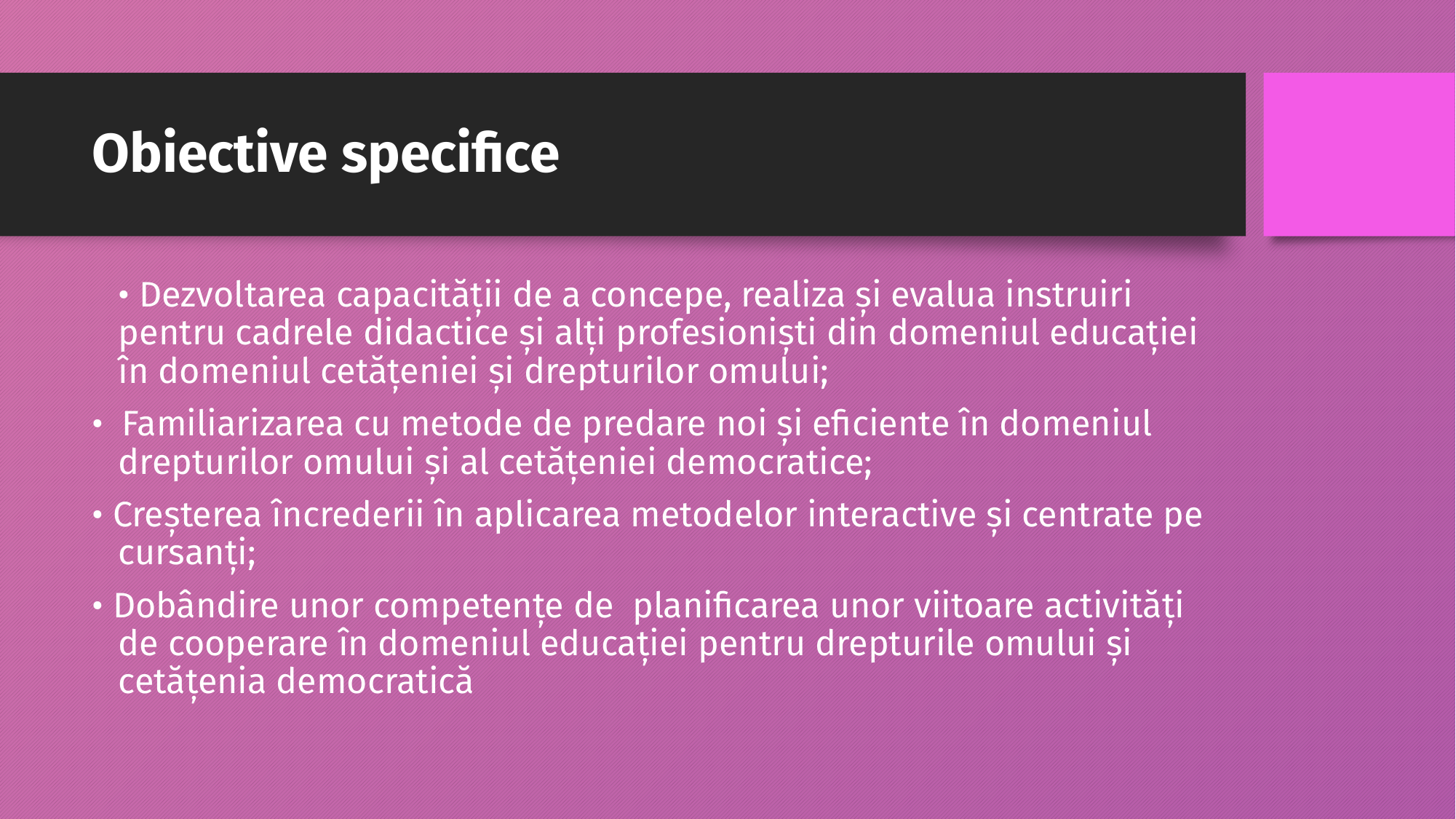

# Obiective specifice
• Dezvoltarea capacității de a concepe, realiza și evalua instruiri pentru cadrele didactice și alți profesioniști din domeniul educației în domeniul cetățeniei și drepturilor omului;
•  Familiarizarea cu metode de predare noi și eficiente în domeniul drepturilor omului și al cetățeniei democratice;
• Creșterea încrederii în aplicarea metodelor interactive și centrate pe cursanți;
• Dobândire unor competențe de  planificarea unor viitoare activități de cooperare în domeniul educației pentru drepturile omului și cetățenia democratică